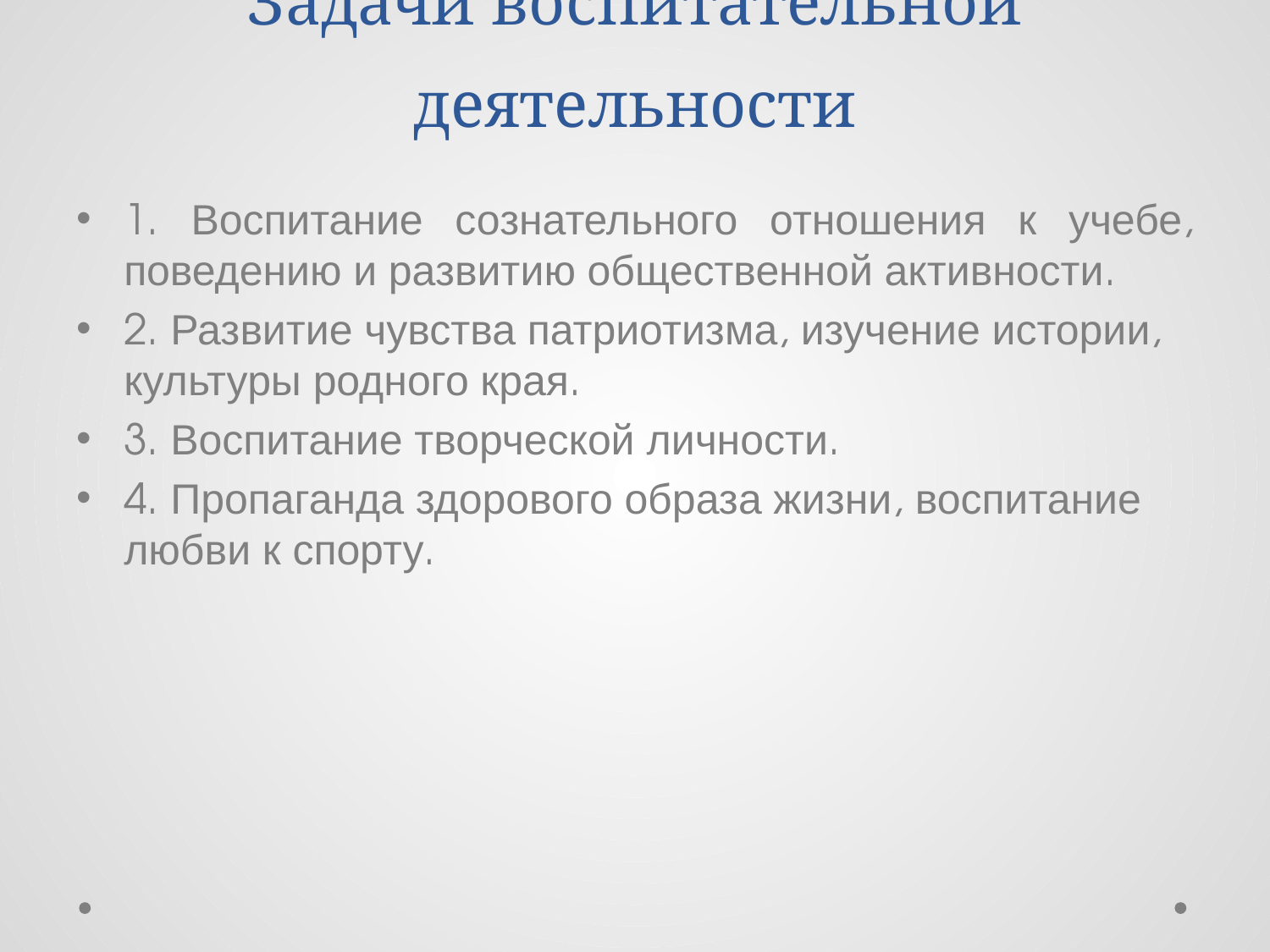

# Задачи воспитательной деятельности
1. Воспитание сознательного отношения к учебе, поведению и развитию общественной активности.
2. Развитие чувства патриотизма, изучение истории, культуры родного края.
3. Воспитание творческой личности.
4. Пропаганда здорового образа жизни, воспитание любви к спорту.